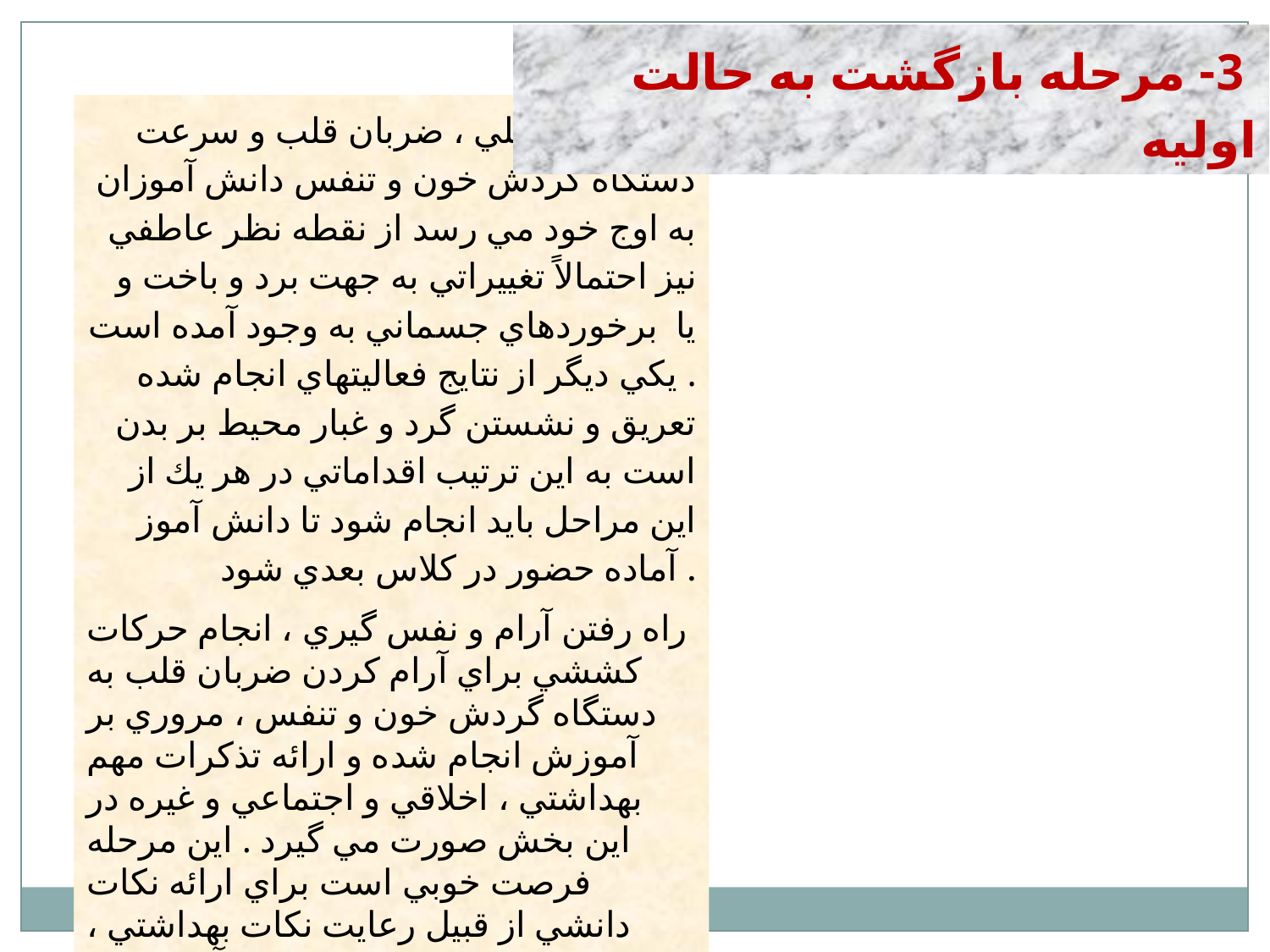

3- مرحله بازگشت به حالت اوليه
در مرحله اصلي ، ضربان قلب و سرعت دستگاه گردش خون و تنفس دانش آموزان به اوج خود مي رسد از نقطه نظر عاطفي نيز احتمالاً تغييراتي به جهت برد و باخت و يا  برخوردهاي جسماني به وجود آمده است . يكي ديگر از نتايج فعاليتهاي انجام شده تعريق و نشستن گرد و غبار محيط بر بدن است به اين ترتيب اقداماتي در هر يك از اين مراحل بايد انجام شود تا دانش آموز آماده حضور در كلاس بعدي شود .
راه رفتن آرام و نفس گيري ، انجام حركات كششي براي آرام كردن ضربان قلب به دستگاه گردش خون و تنفس ، مروري بر آموزش انجام شده و ارائه تذكرات مهم بهداشتي ، اخلاقي و اجتماعي و غيره در اين بخش صورت مي گيرد . اين مرحله فرصت خوبي است براي ارائه نكات دانشي از قبيل رعايت نكات بهداشتي ، ايمني و … ميباشد . سپس دانش آموزان به امر نظافت و شستشو مي پردازند . اين مرحله نيز 20 درصد برنامه را بخود اختصاص مي دهد